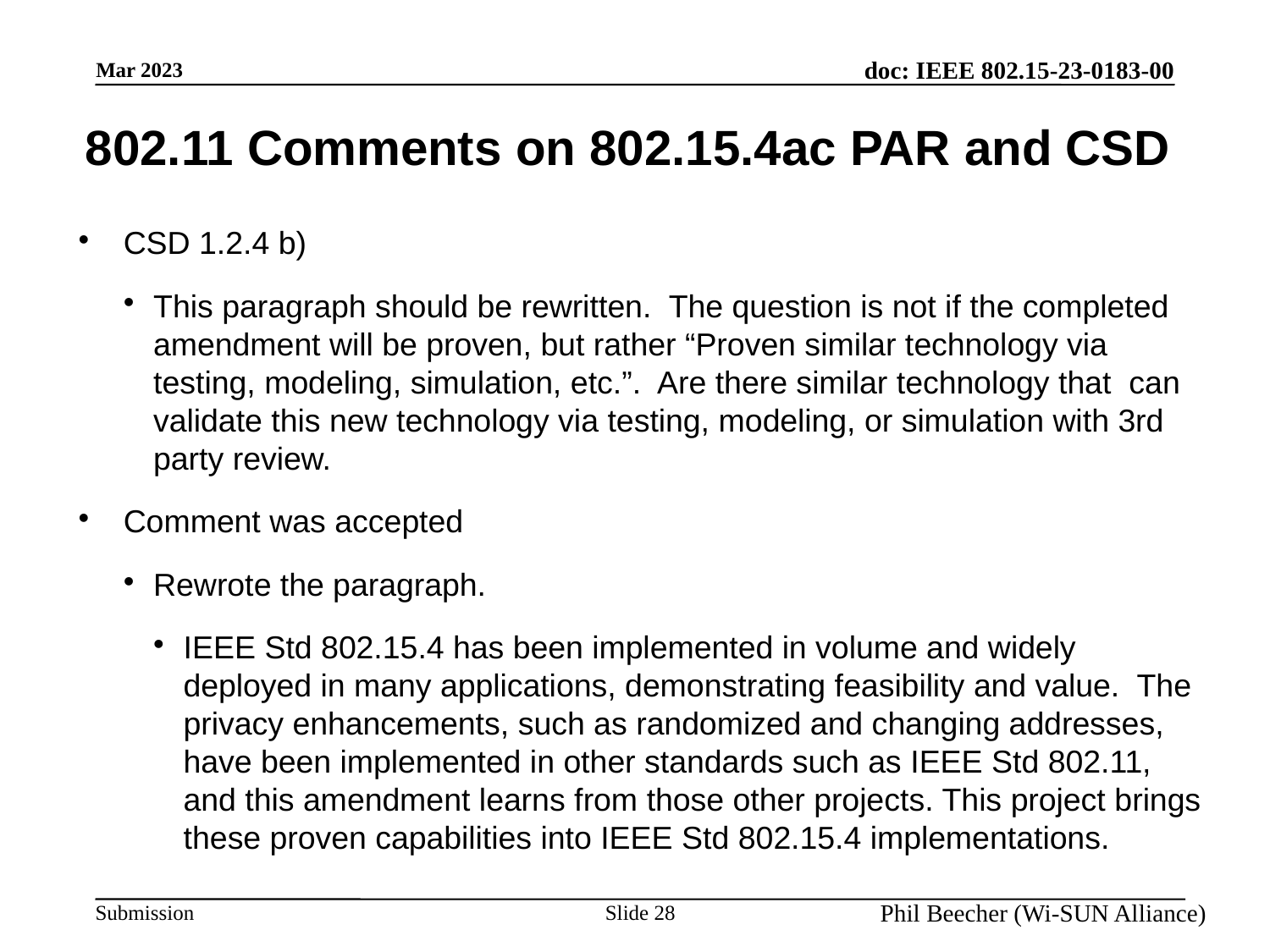

802.11 Comments on 802.15.4ac PAR and CSD
CSD 1.2.4 b)
This paragraph should be rewritten.  The question is not if the completed amendment will be proven, but rather “Proven similar technology via testing, modeling, simulation, etc.”.  Are there similar technology that  can validate this new technology via testing, modeling, or simulation with 3rd party review.
Comment was accepted
Rewrote the paragraph.
IEEE Std 802.15.4 has been implemented in volume and widely deployed in many applications, demonstrating feasibility and value.  The privacy enhancements, such as randomized and changing addresses, have been implemented in other standards such as IEEE Std 802.11, and this amendment learns from those other projects. This project brings these proven capabilities into IEEE Std 802.15.4 implementations.
Slide 28